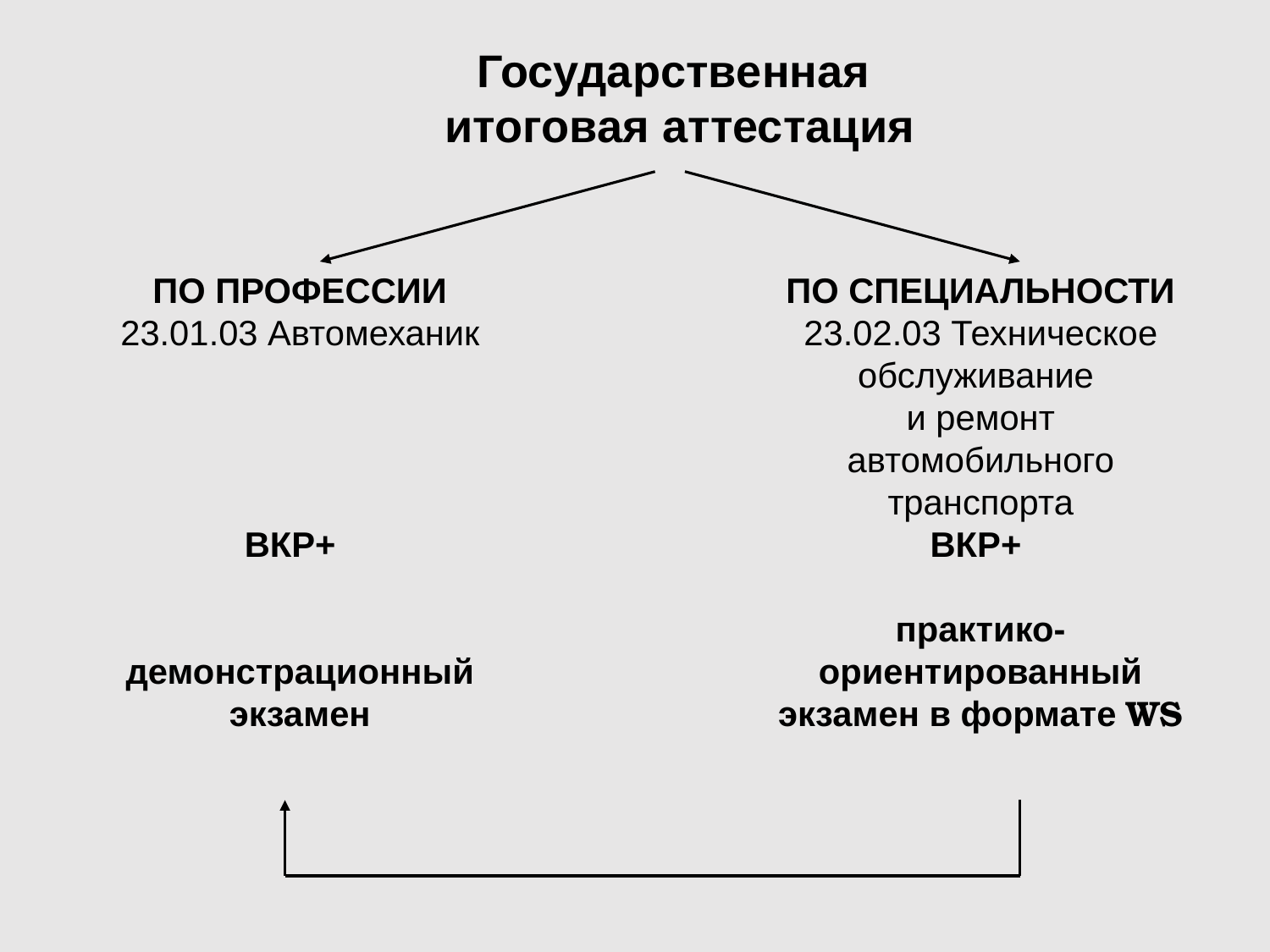

Государственная
итоговая аттестация
по специальности
23.02.03 Техническое обслуживание
и ремонт автомобильного транспорта
ВКР+

практико-ориентированный экзамен в формате WS
по профессии
23.01.03 Автомеханик

ВКР+

демонстрационный экзамен